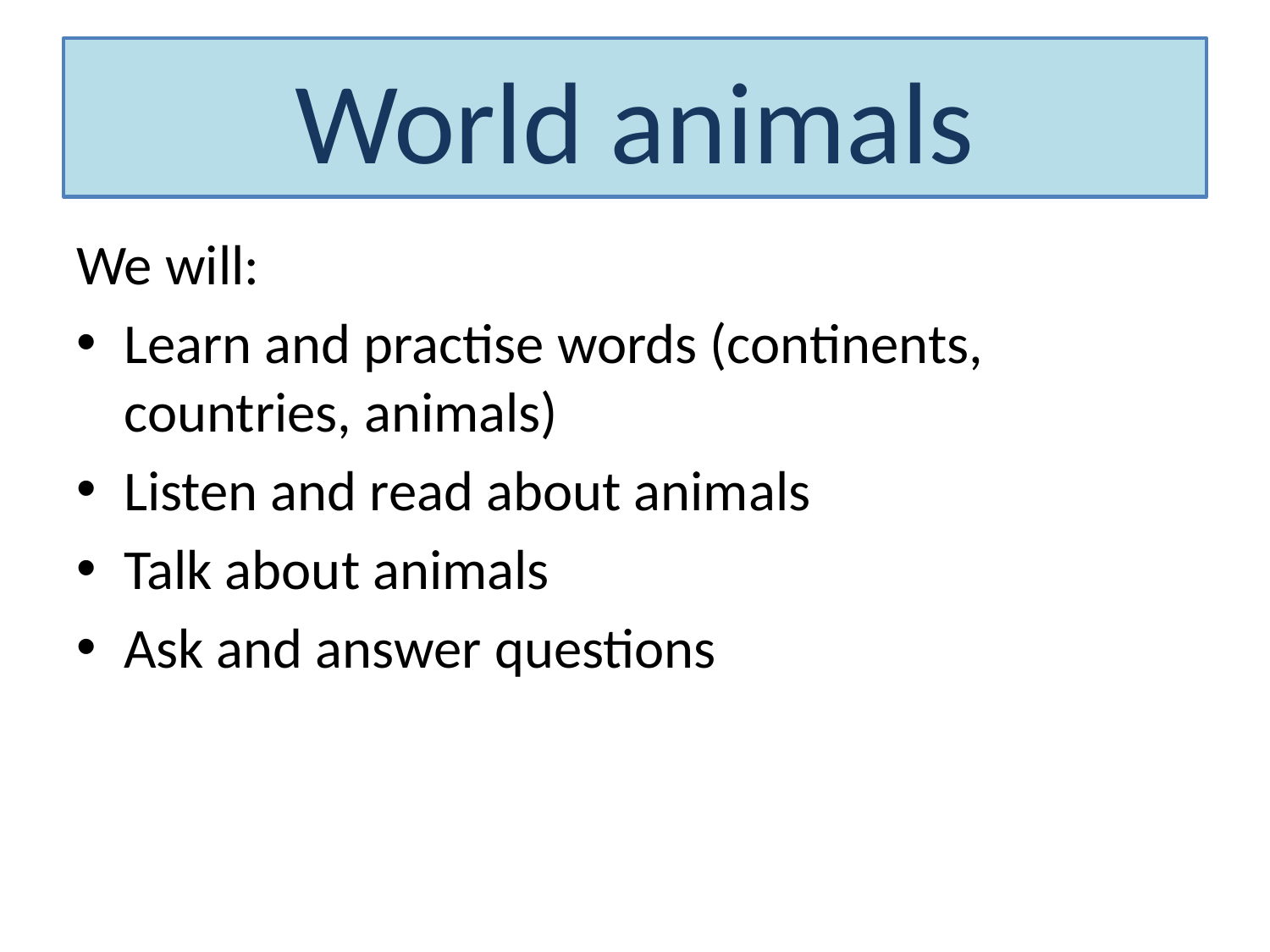

# World animals
We will:
Learn and practise words (continents, countries, animals)
Listen and read about animals
Talk about animals
Ask and answer questions